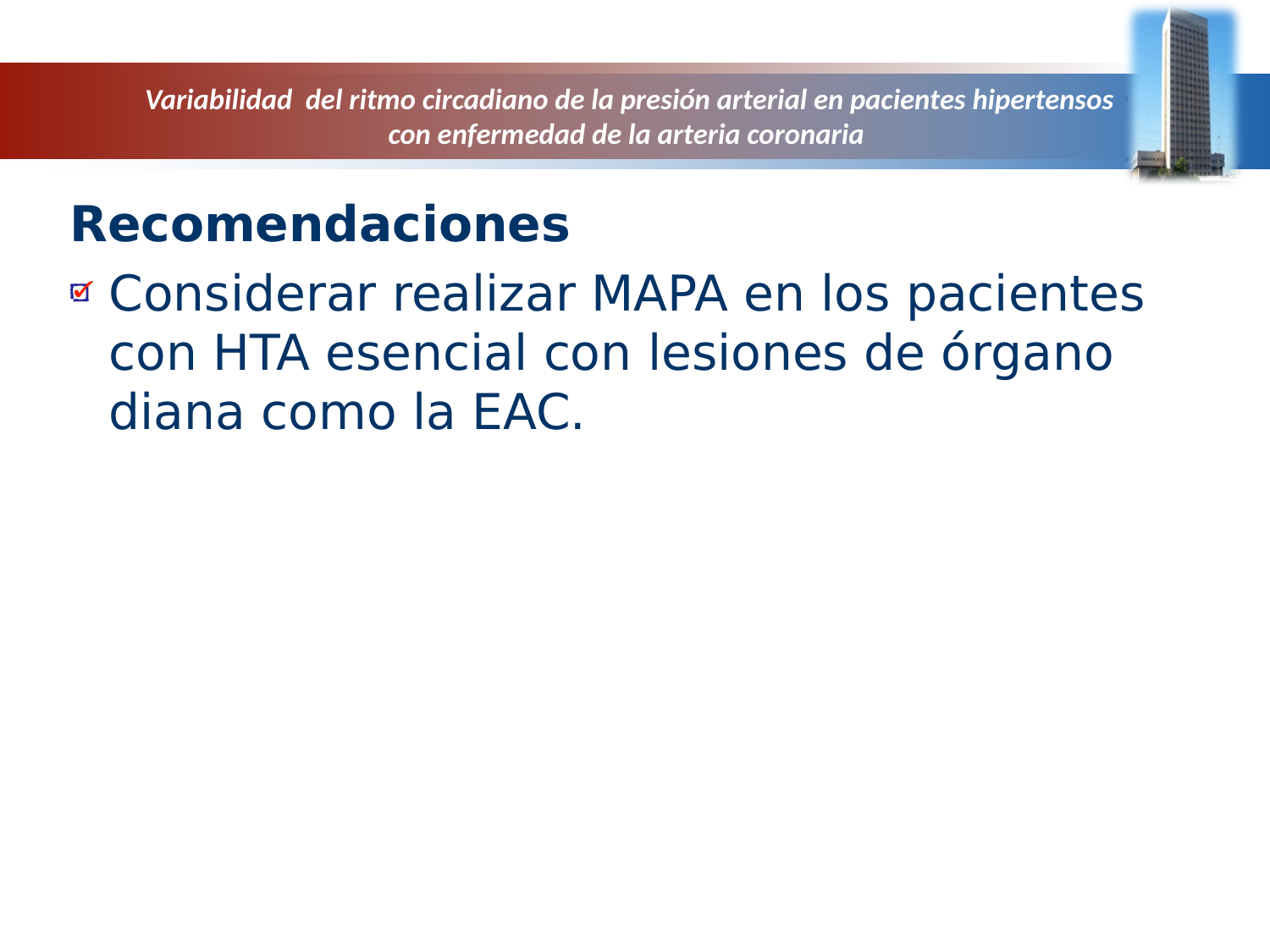

Variabilidad  del ritmo circadiano de la presión arterial en pacientes hipertensos con enfermedad de la arteria coronaria
Recomendaciones
Considerar realizar MAPA en los pacientes con HTA esencial con lesiones de órgano diana como la EAC.